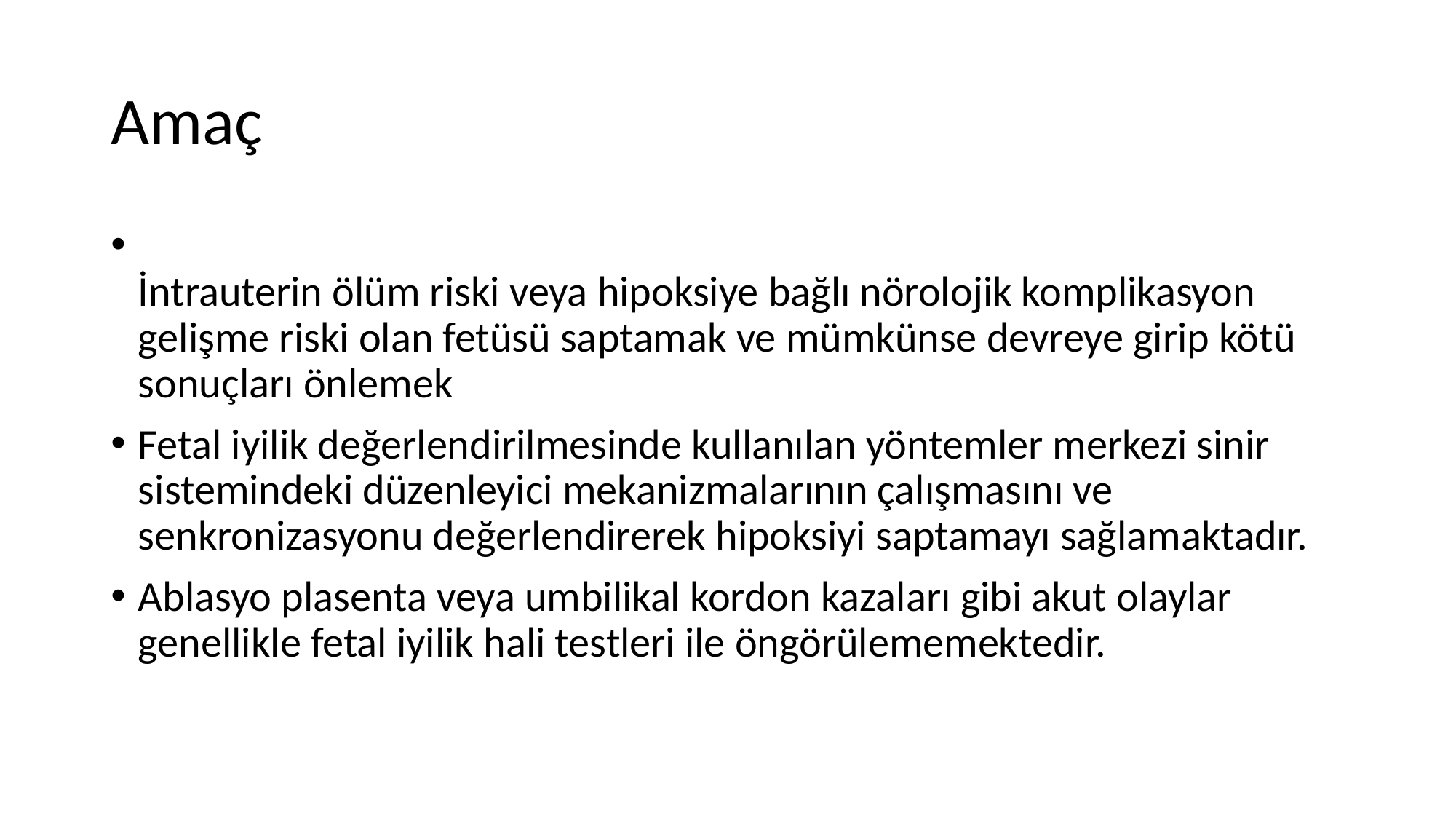

# Amaç
 
İntrauterin ölüm riski veya hipoksiye bağlı nörolojik komplikasyon gelişme riski olan fetüsü saptamak ve mümkünse devreye girip kötü sonuçları önlemek
Fetal iyilik değerlendirilmesinde kullanılan yöntemler merkezi sinir sistemindeki düzenleyici mekanizmalarının çalışmasını ve senkronizasyonu değerlendirerek hipoksiyi saptamayı sağlamaktadır.
Ablasyo plasenta veya umbilikal kordon kazaları gibi akut olaylar genellikle fetal iyilik hali testleri ile öngörülememektedir.